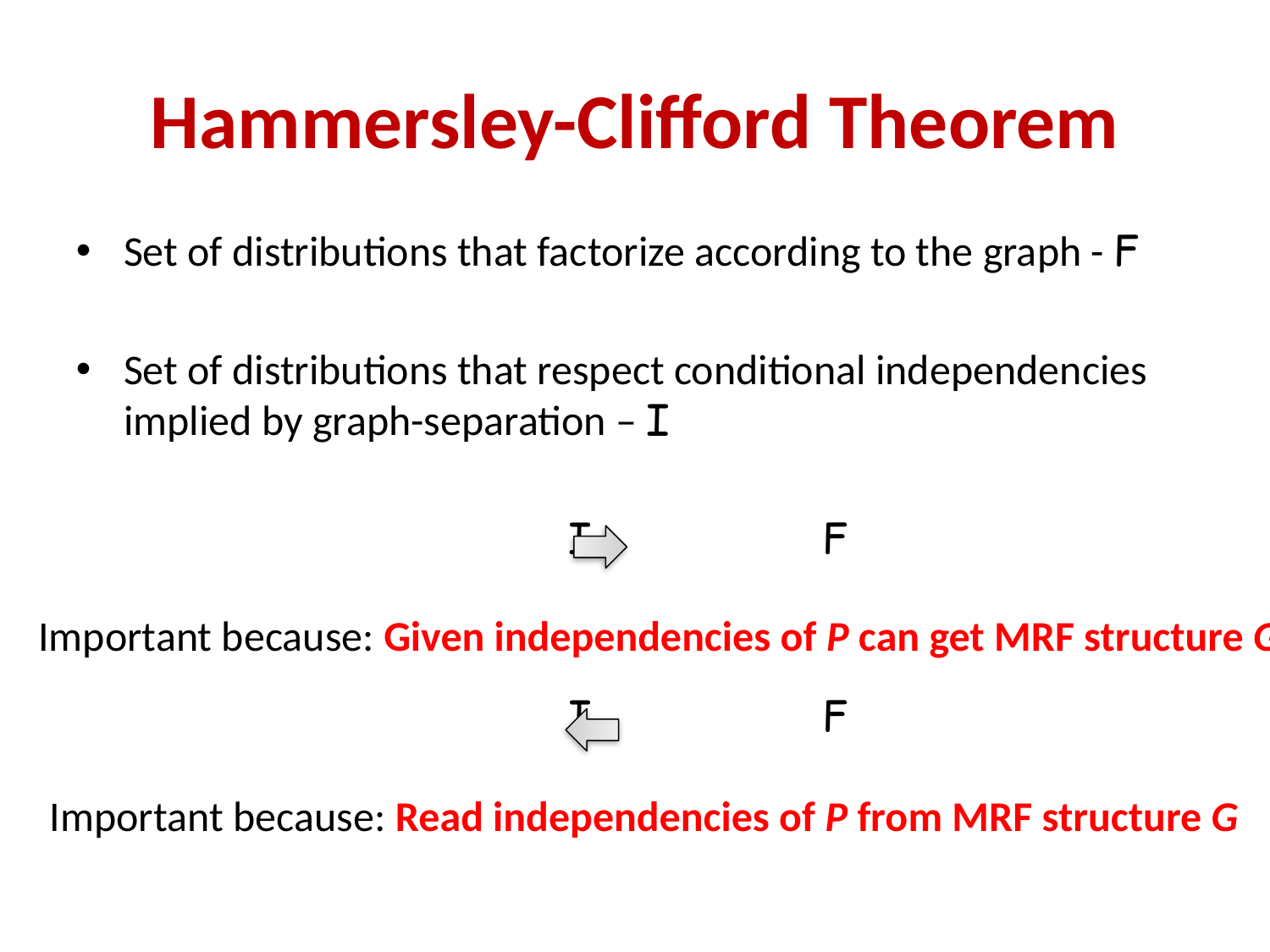

# Hammersley-Clifford Theorem
Set of distributions that factorize according to the graph - F

Set of distributions that respect conditional independencies implied by graph-separation – I

				I		F

				I 		F

Important because: Given independencies of P can get MRF structure G

Important because: Read independencies of P from MRF structure G